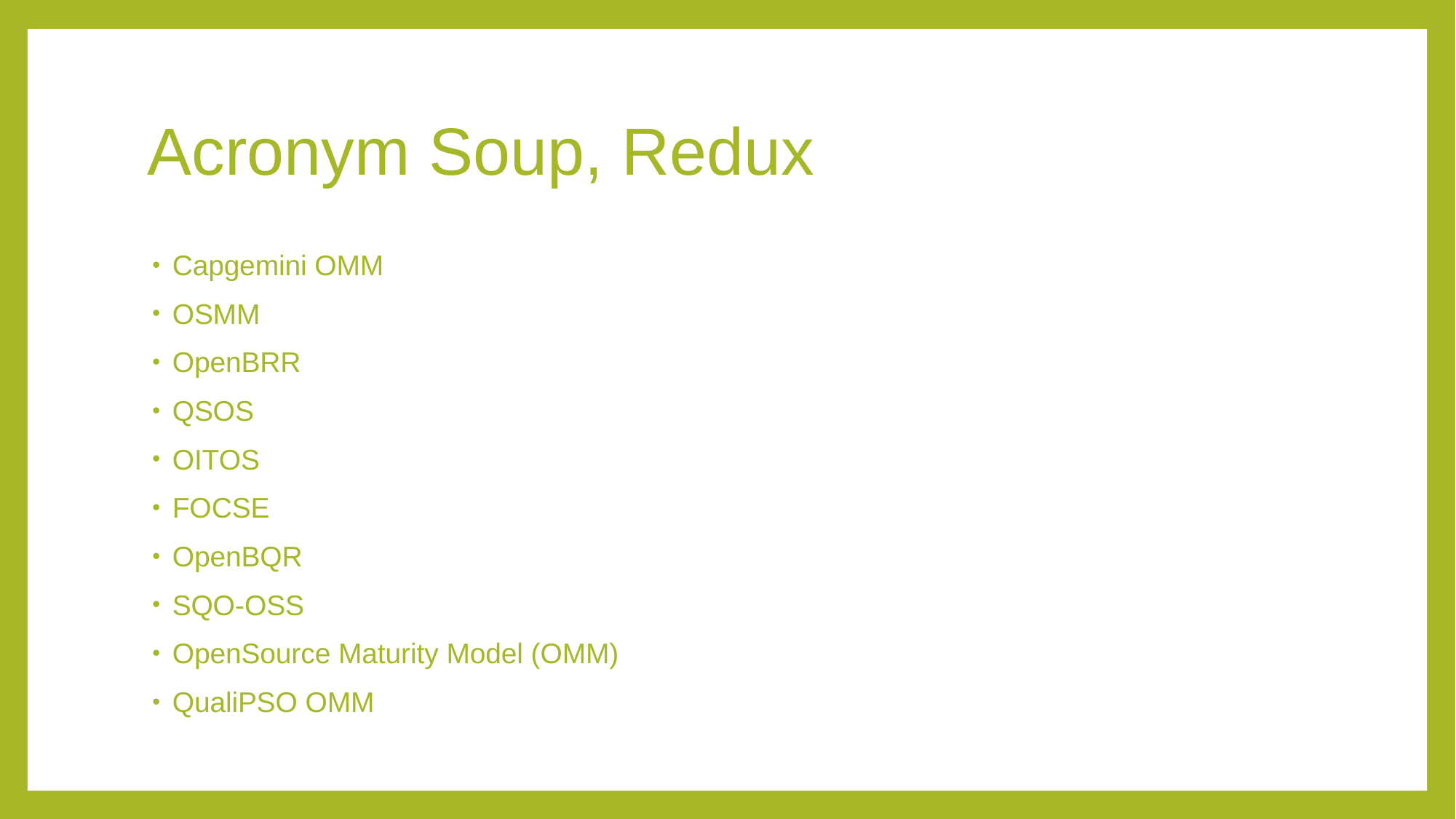

# Acronym Soup, Redux
Capgemini OMM
OSMM
OpenBRR
QSOS
OITOS
FOCSE
OpenBQR
SQO-OSS
OpenSource Maturity Model (OMM)
QualiPSO OMM